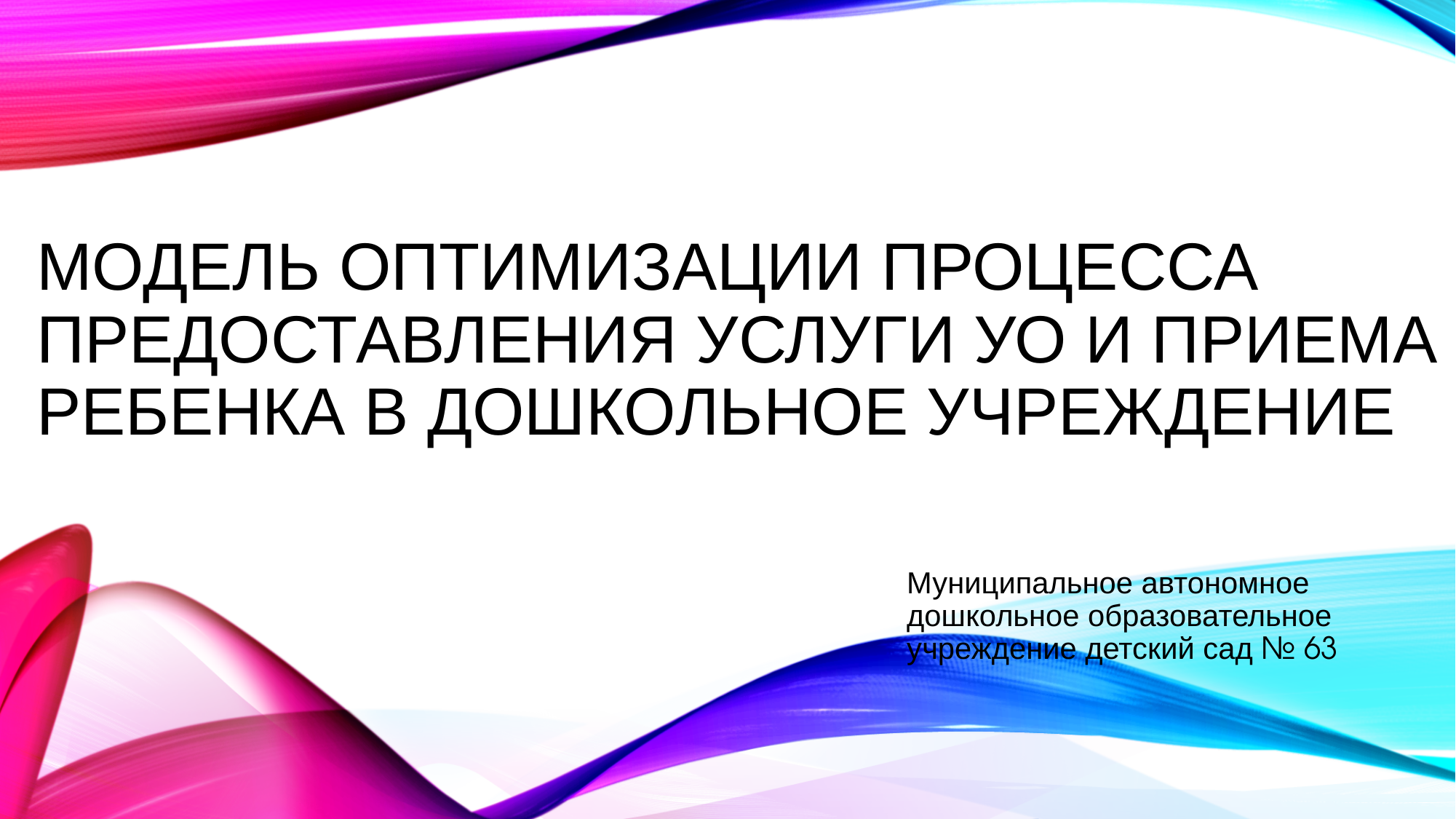

# Модель оптимизации процесса предоставления услуги УО и приема ребенка в дошкольное учреждение
Муниципальное автономное дошкольное образовательное учреждение детский сад № 63